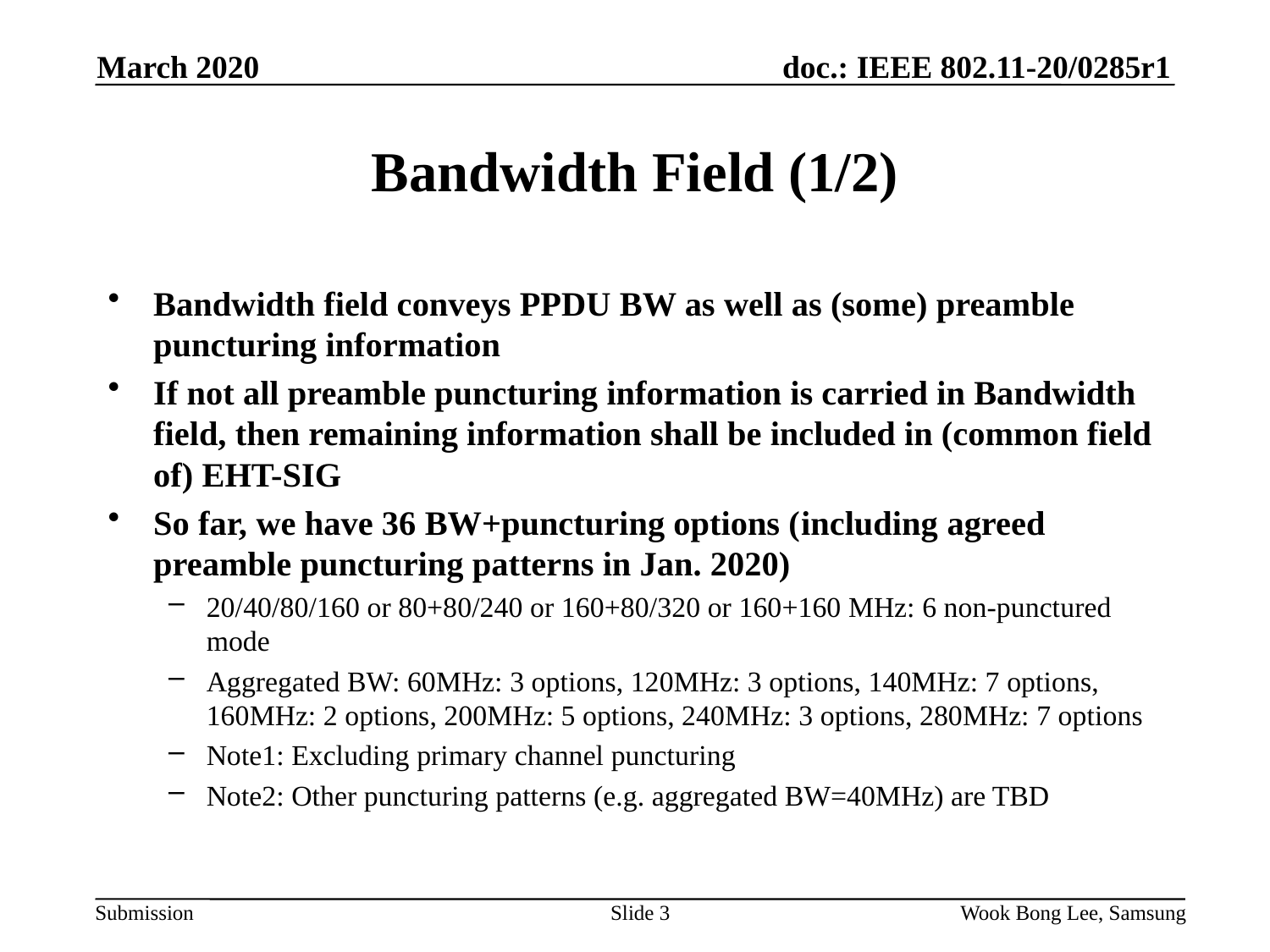

March 2020
# Bandwidth Field (1/2)
Bandwidth field conveys PPDU BW as well as (some) preamble puncturing information
If not all preamble puncturing information is carried in Bandwidth field, then remaining information shall be included in (common field of) EHT-SIG
So far, we have 36 BW+puncturing options (including agreed preamble puncturing patterns in Jan. 2020)
20/40/80/160 or 80+80/240 or 160+80/320 or 160+160 MHz: 6 non-punctured mode
Aggregated BW: 60MHz: 3 options, 120MHz: 3 options, 140MHz: 7 options, 160MHz: 2 options, 200MHz: 5 options, 240MHz: 3 options, 280MHz: 7 options
Note1: Excluding primary channel puncturing
Note2: Other puncturing patterns (e.g. aggregated BW=40MHz) are TBD
Slide 3
Wook Bong Lee, Samsung